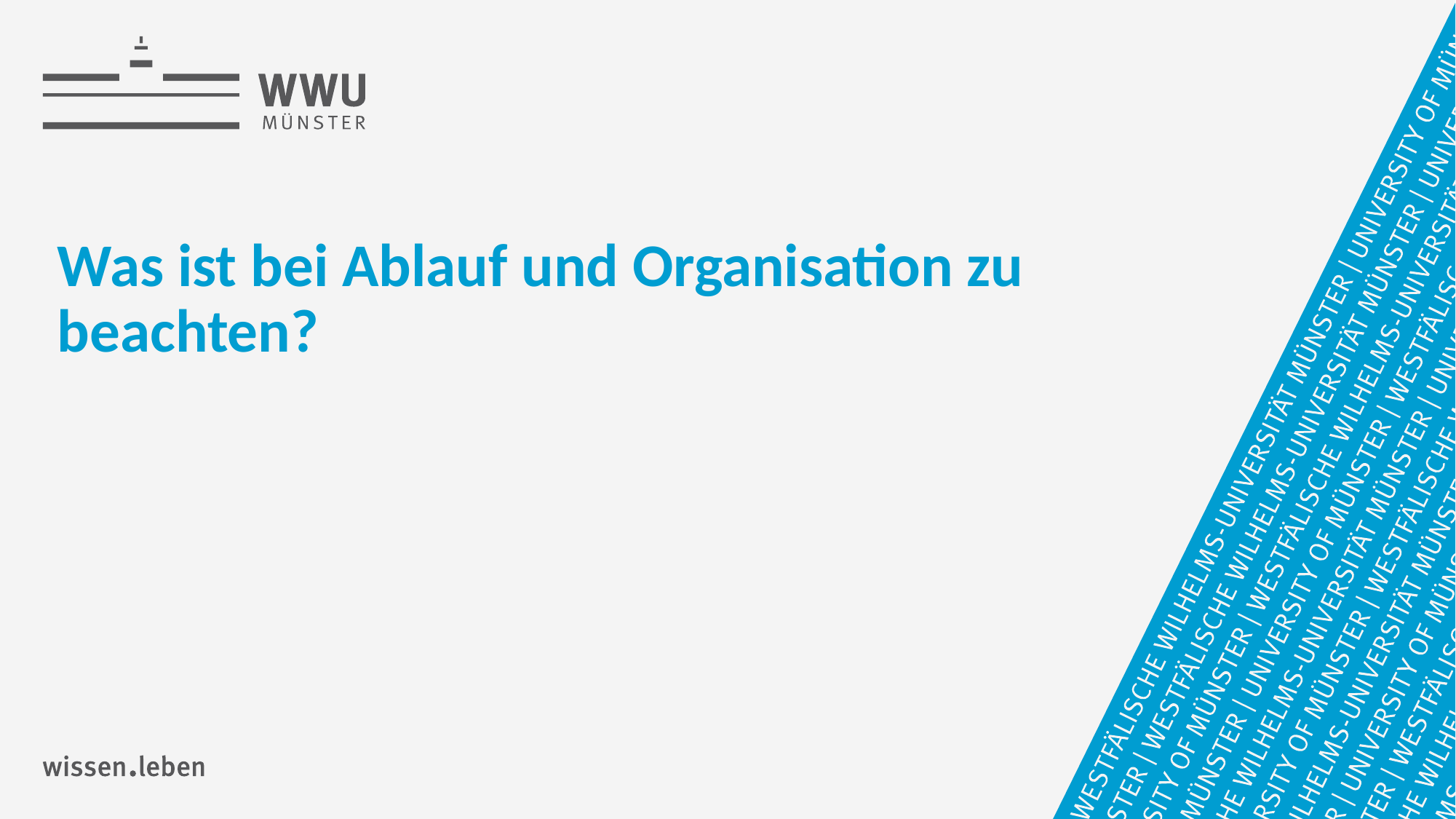

Hier steht der Titel der Präsentation
# Was ist bei Ablauf und Organisation zu beachten?
Name: der Referentin / des Referenten
16